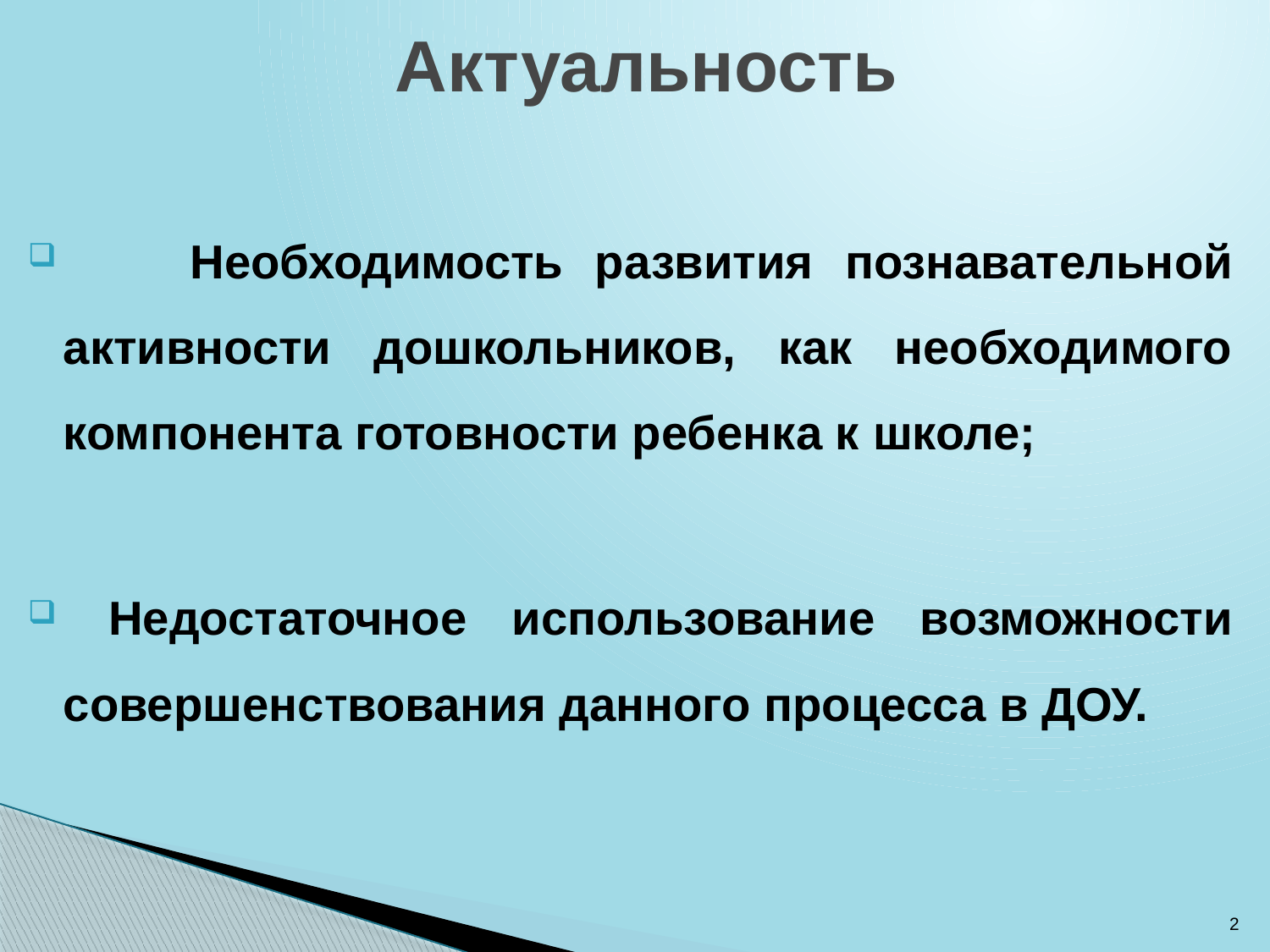

# Актуальность
    Необходимость развития познавательной активности дошкольников, как необходимого компонента готовности ребенка к школе;

 Недостаточное использование возможности совершенствования данного процесса в ДОУ.

2